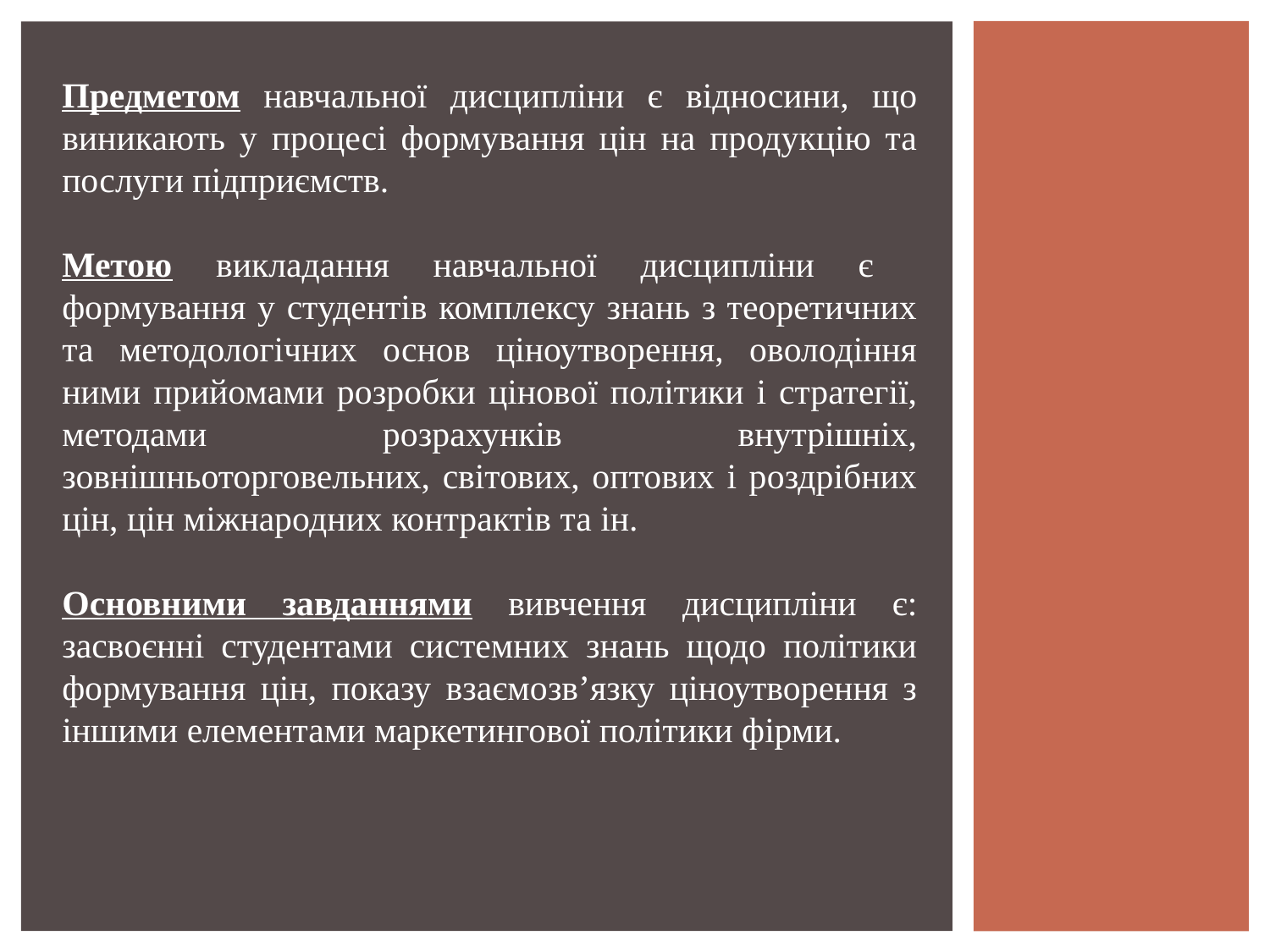

Предметом навчальної дисципліни є відносини, що виникають у процесі формування цін на продукцію та послуги підприємств.
Метою викладання навчальної дисципліни є  формування у студентів комплексу знань з теоретичних та методологічних основ ціноутворення, оволодіння ними прийомами розробки цінової політики і стратегії, методами розрахунків внутрішніх, зовнішньоторговельних, світових, оптових і роздрібних цін, цін міжнародних контрактів та ін.
Основними завданнями вивчення дисципліни є: засвоєнні студентами системних знань щодо політики формування цін, показу взаємозв’язку ціноутворення з іншими елементами маркетингової політики фірми.